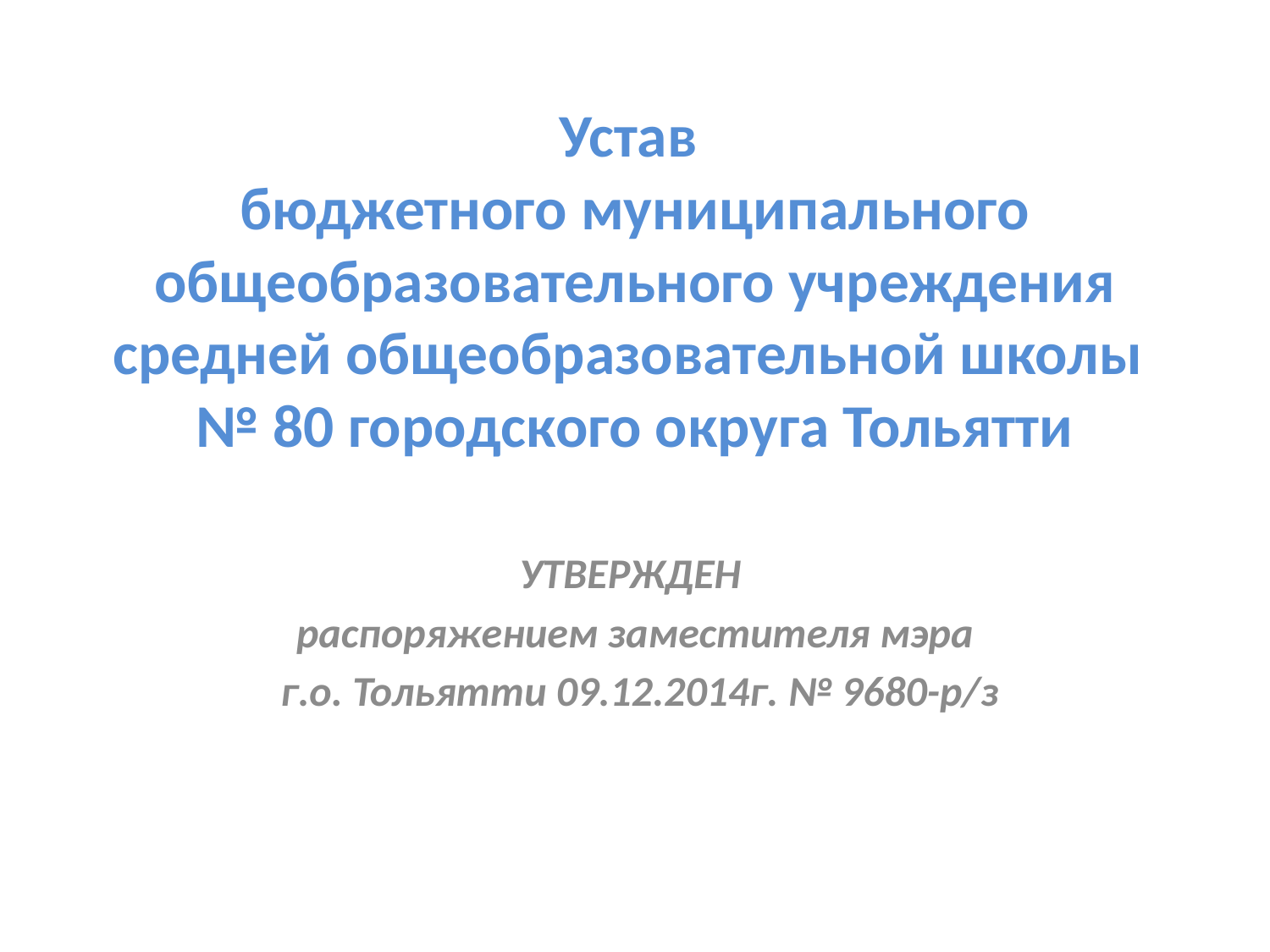

# Устав бюджетного муниципального общеобразовательного учреждения средней общеобразовательной школы № 80 городского округа Тольятти
УТВЕРЖДЕН
распоряжением заместителя мэра
 г.о. Тольятти 09.12.2014г. № 9680-р/з